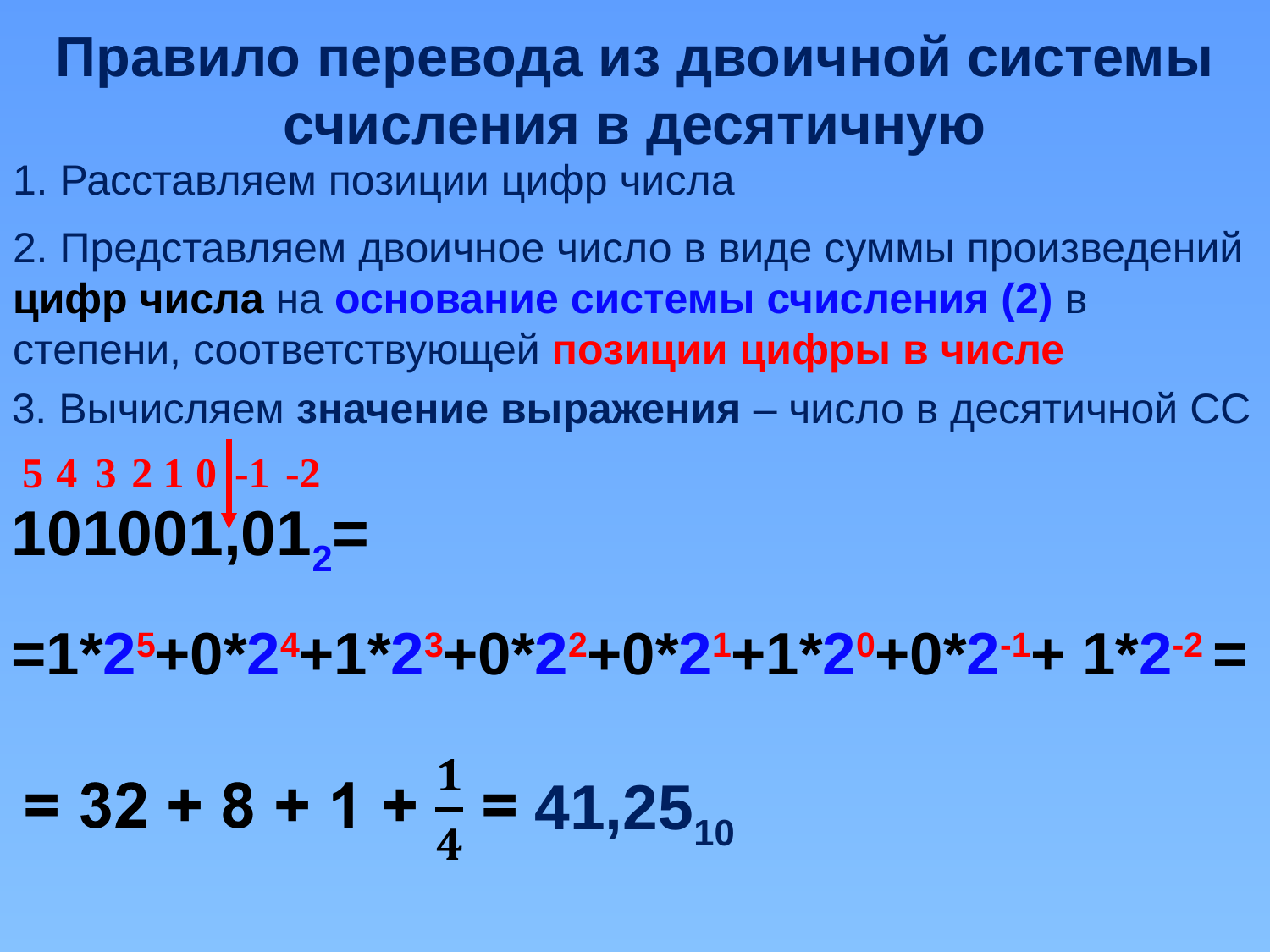

Правило перевода из двоичной системы счисления в десятичную
1. Расставляем позиции цифр числа
2. Представляем двоичное число в виде суммы произведений цифр числа на основание системы счисления (2) в степени, соответствующей позиции цифры в числе
3. Вычисляем значение выражения – число в десятичной СС
3
-2
5
4
-1
2
1

101001,012=
0

=1*25+0*24+1*23+0*22+0*21+1*20+0*2-1+ 1*2-2 =

41,2510